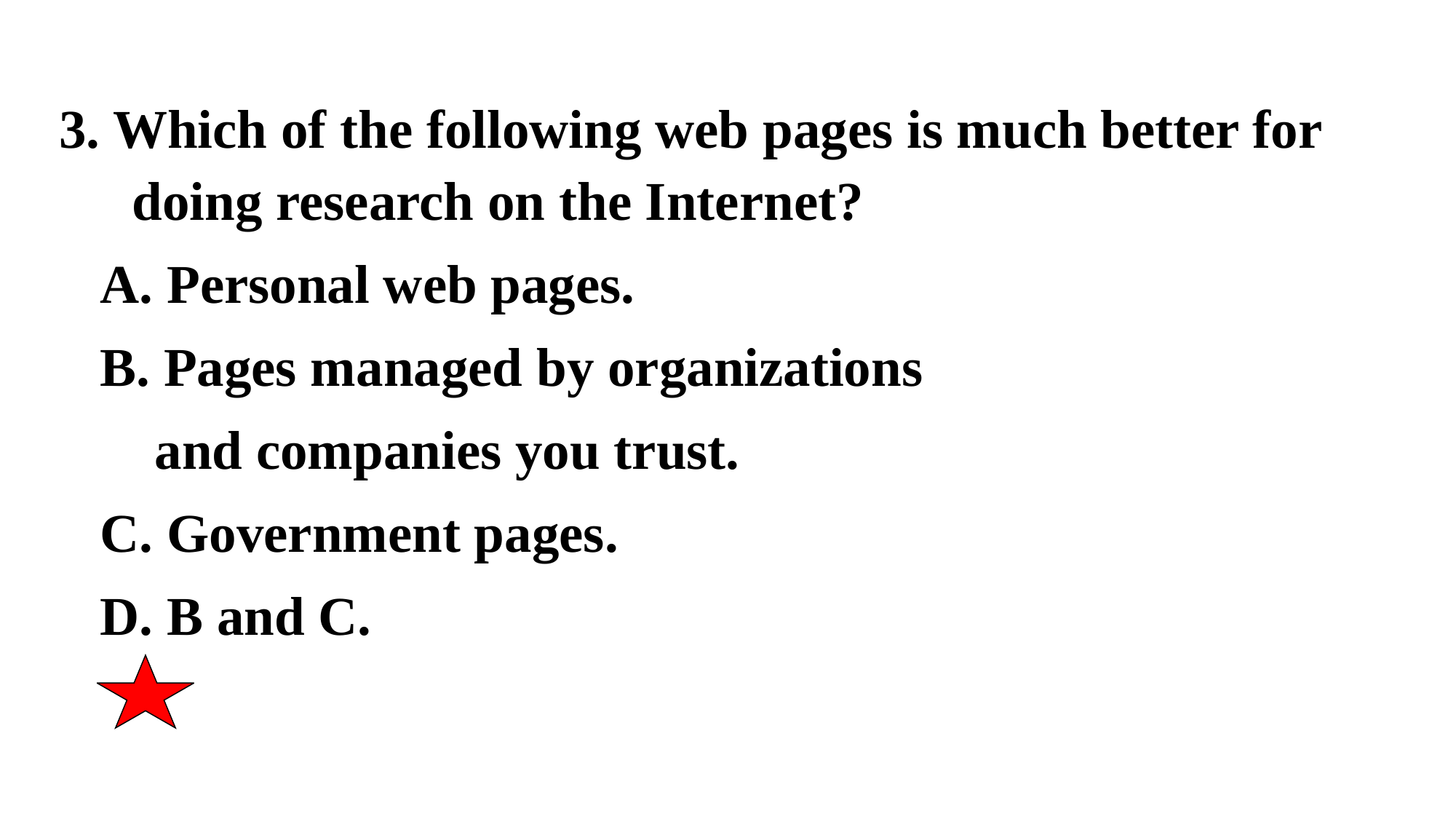

3. Which of the following web pages is much better for doing research on the Internet?
   A. Personal web pages.
   B. Pages managed by organizations
       and companies you trust.
   C. Government pages.
   D. B and C.